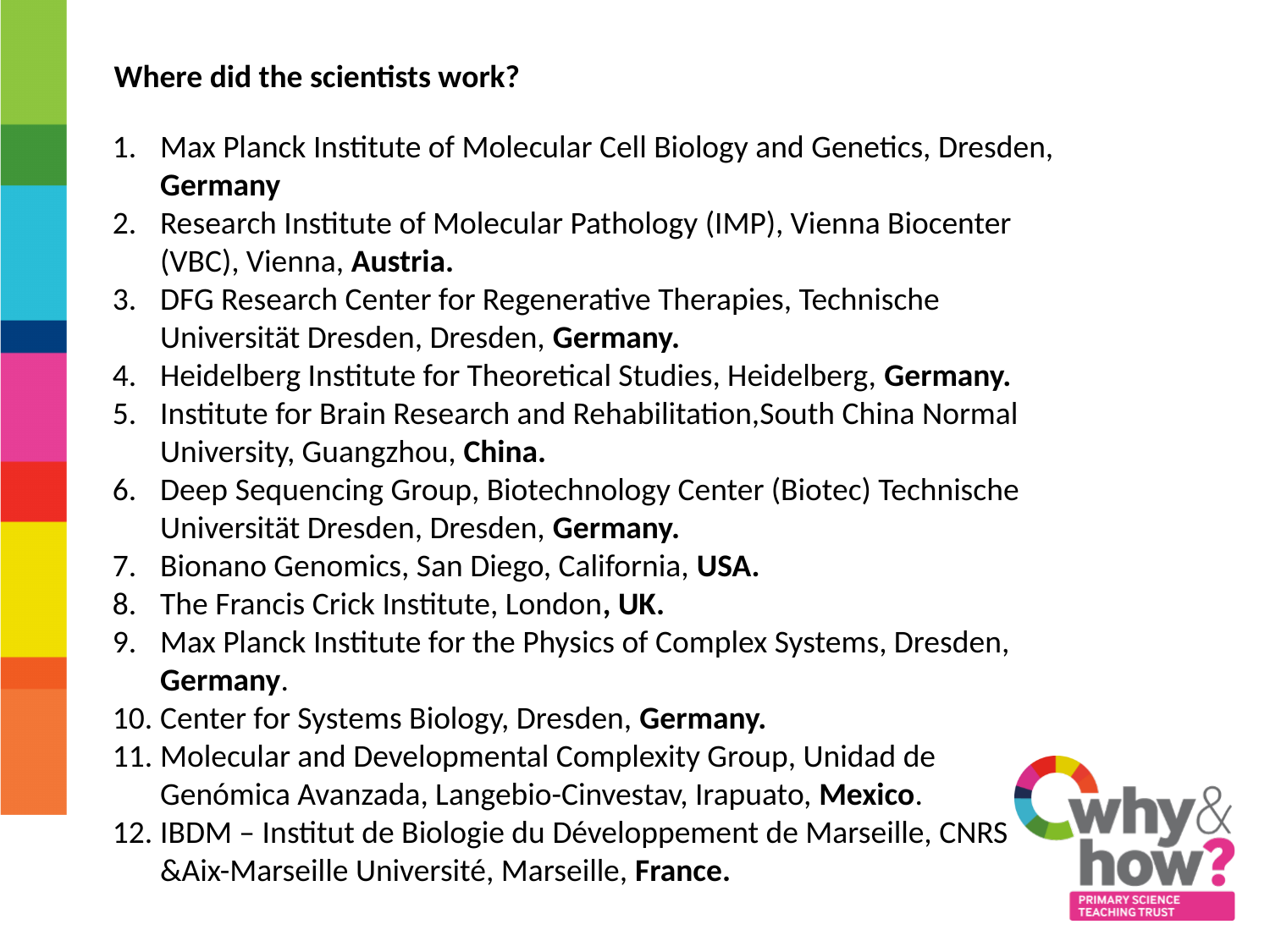

Where did the scientists work?
Max Planck Institute of Molecular Cell Biology and Genetics, Dresden, Germany
Research Institute of Molecular Pathology (IMP), Vienna Biocenter (VBC), Vienna, Austria.
DFG Research Center for Regenerative Therapies, Technische Universität Dresden, Dresden, Germany.
Heidelberg Institute for Theoretical Studies, Heidelberg, Germany.
Institute for Brain Research and Rehabilitation,South China Normal University, Guangzhou, China.
Deep Sequencing Group, Biotechnology Center (Biotec) Technische Universität Dresden, Dresden, Germany.
Bionano Genomics, San Diego, California, USA.
The Francis Crick Institute, London, UK.
Max Planck Institute for the Physics of Complex Systems, Dresden, Germany.
Center for Systems Biology, Dresden, Germany.
Molecular and Developmental Complexity Group, Unidad de Genómica Avanzada, Langebio-Cinvestav, Irapuato, Mexico.
IBDM – Institut de Biologie du Développement de Marseille, CNRS &Aix-Marseille Université, Marseille, France.